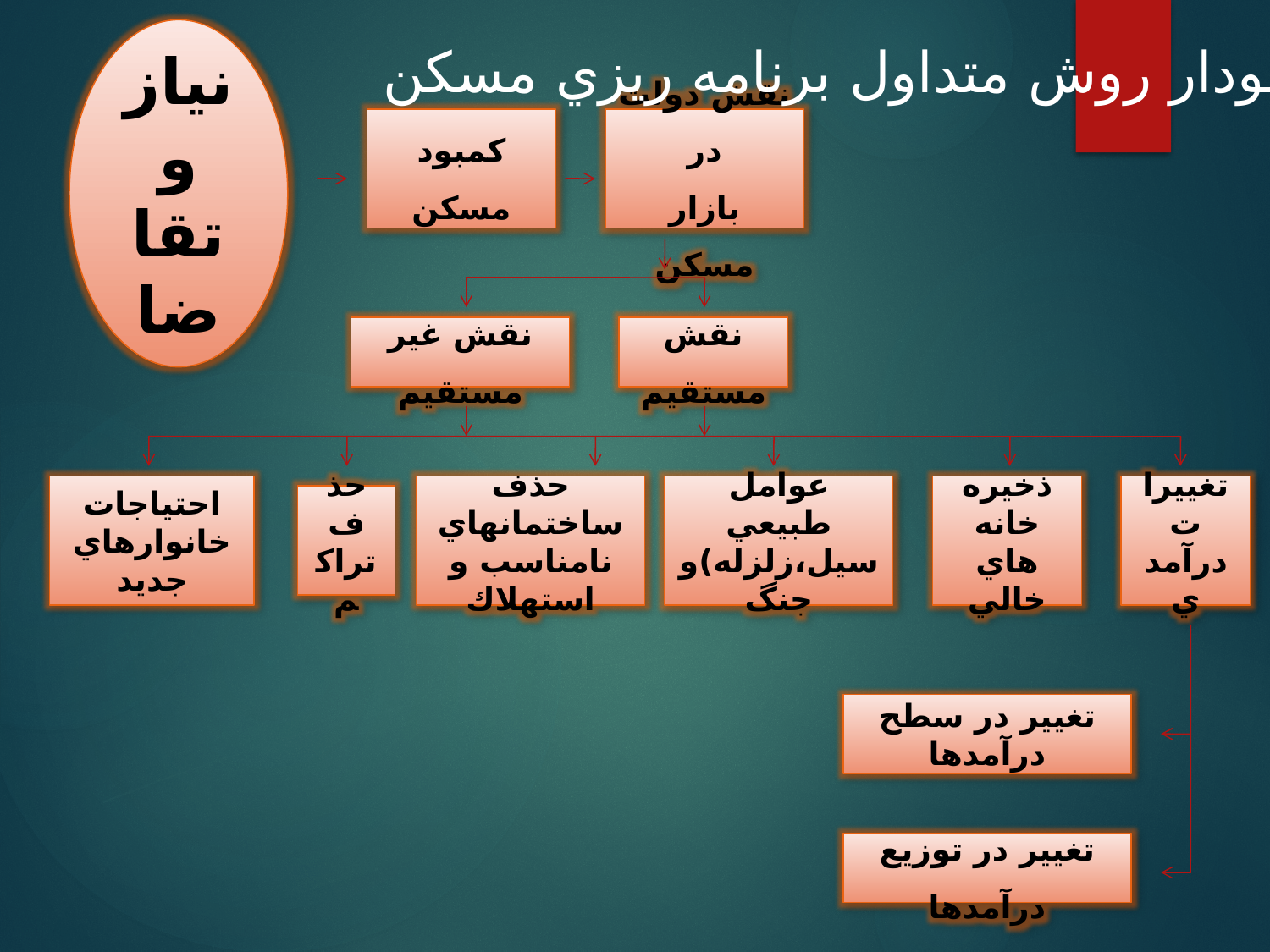

نياز
و
تقاضا
نمودار روش متداول برنامه ريزي مسكن
كمبود مسكن
نقش دولت در
بازار مسكن
نقش غير مستقيم
نقش مستقيم
احتياجات خانوارهاي جديد
حذف ساختمانهاي نامناسب و استهلاك
عوامل طبيعي
سيل،زلزله)وجنگ
ذخيره خانه هاي خالي
تغييرات درآمدي
حذف تراكم
تغيير در سطح درآمدها
تغيير در توزيع درآمدها